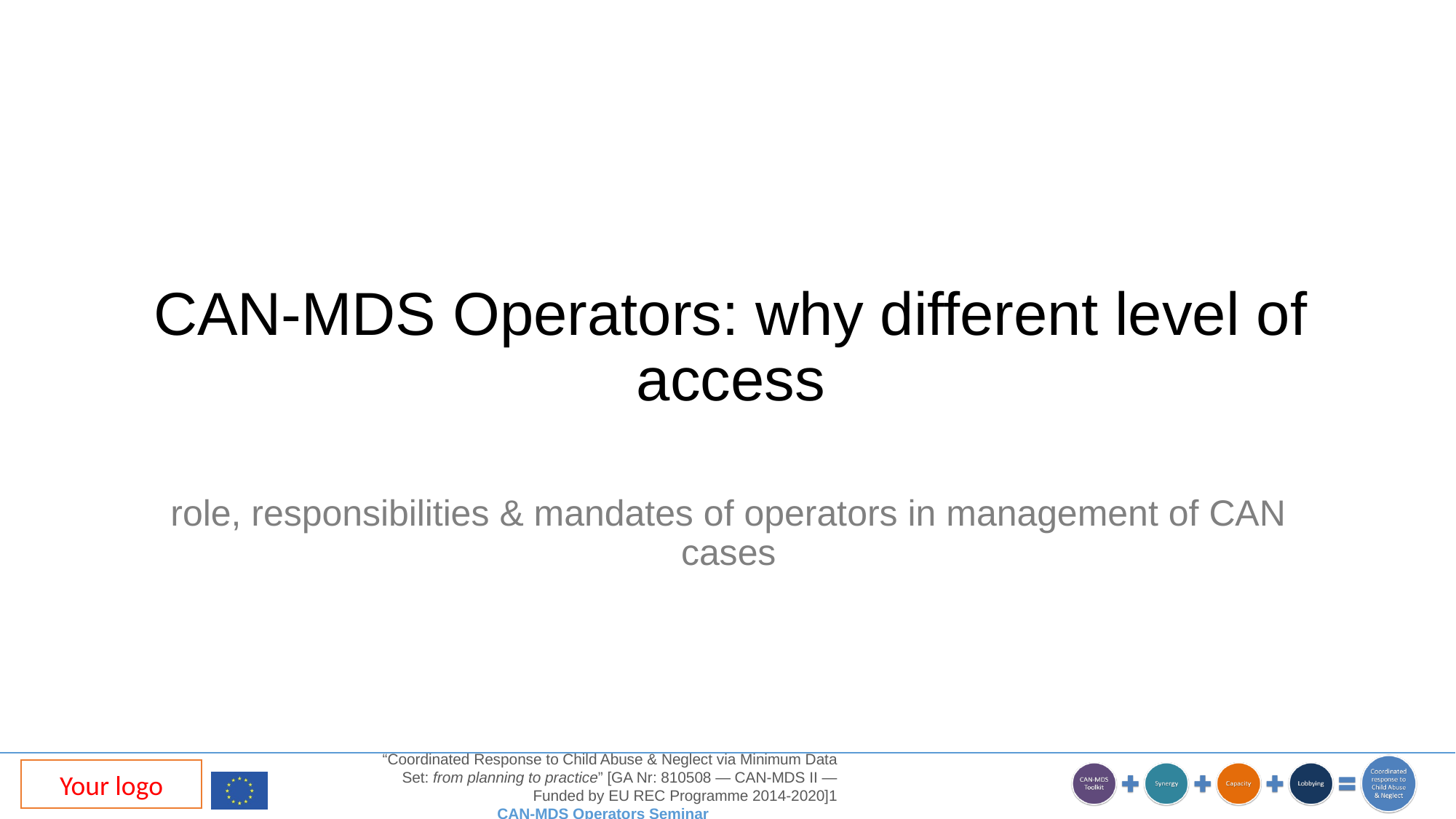

# CAN-MDS Operators: why different level of access

role, responsibilities & mandates of operators in management of CAN cases